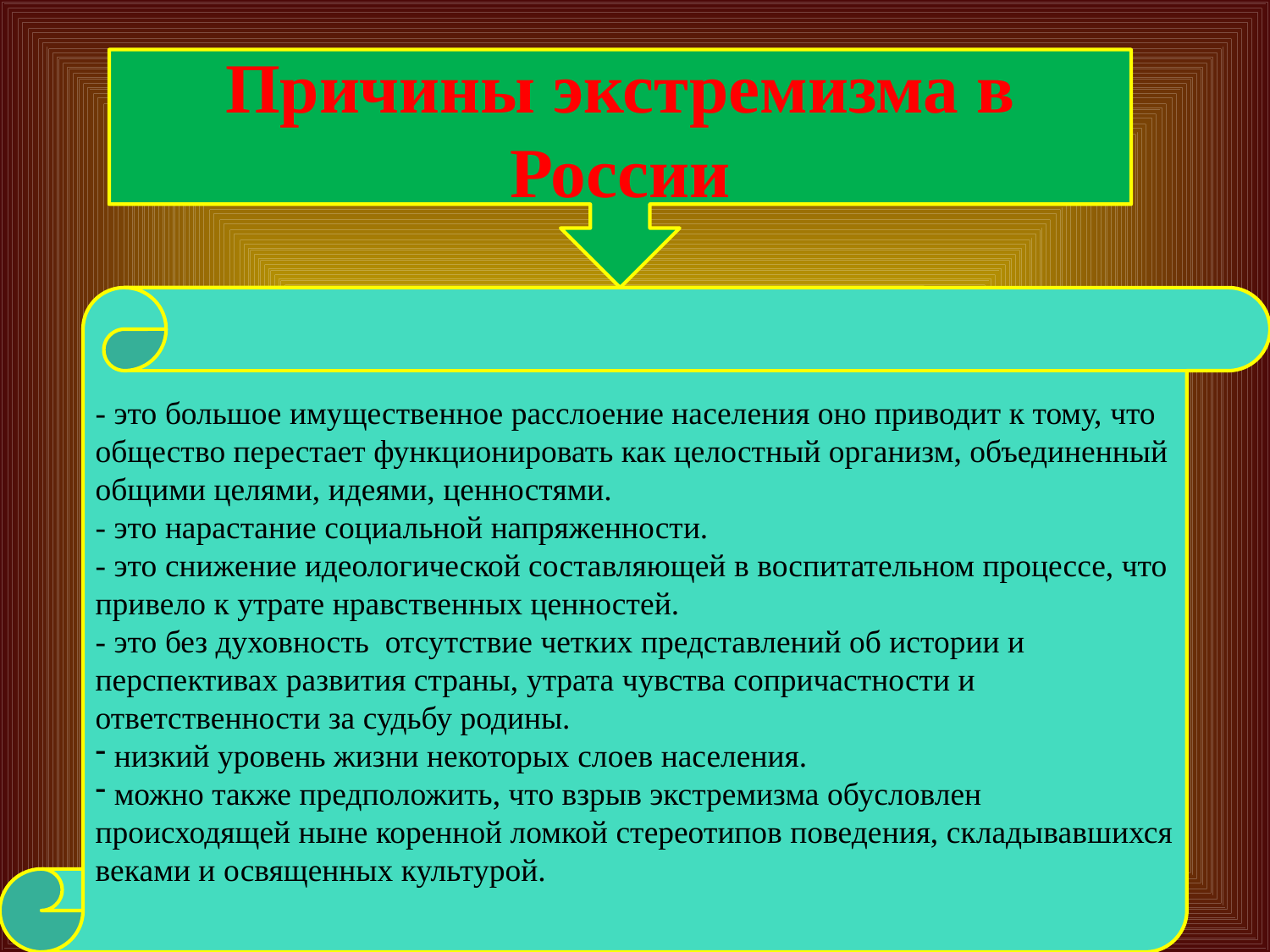

Причины экстремизма в России
- это большое имущественное расслоение населения оно приводит к тому, что общество перестает функционировать как целостный организм, объединенный общими целями, идеями, ценностями.
- это нарастание социальной напряженности.
- это снижение идеологической составляющей в воспитательном процессе, что привело к утрате нравственных ценностей.
- это без духовность  отсутствие четких представлений об истории и перспективах развития страны, утрата чувства сопричастности и ответственности за судьбу родины.
 низкий уровень жизни некоторых слоев населения.
 можно также предположить, что взрыв экстремизма обусловлен происходящей ныне коренной ломкой стереотипов поведения, складывавшихся веками и освященных культурой.